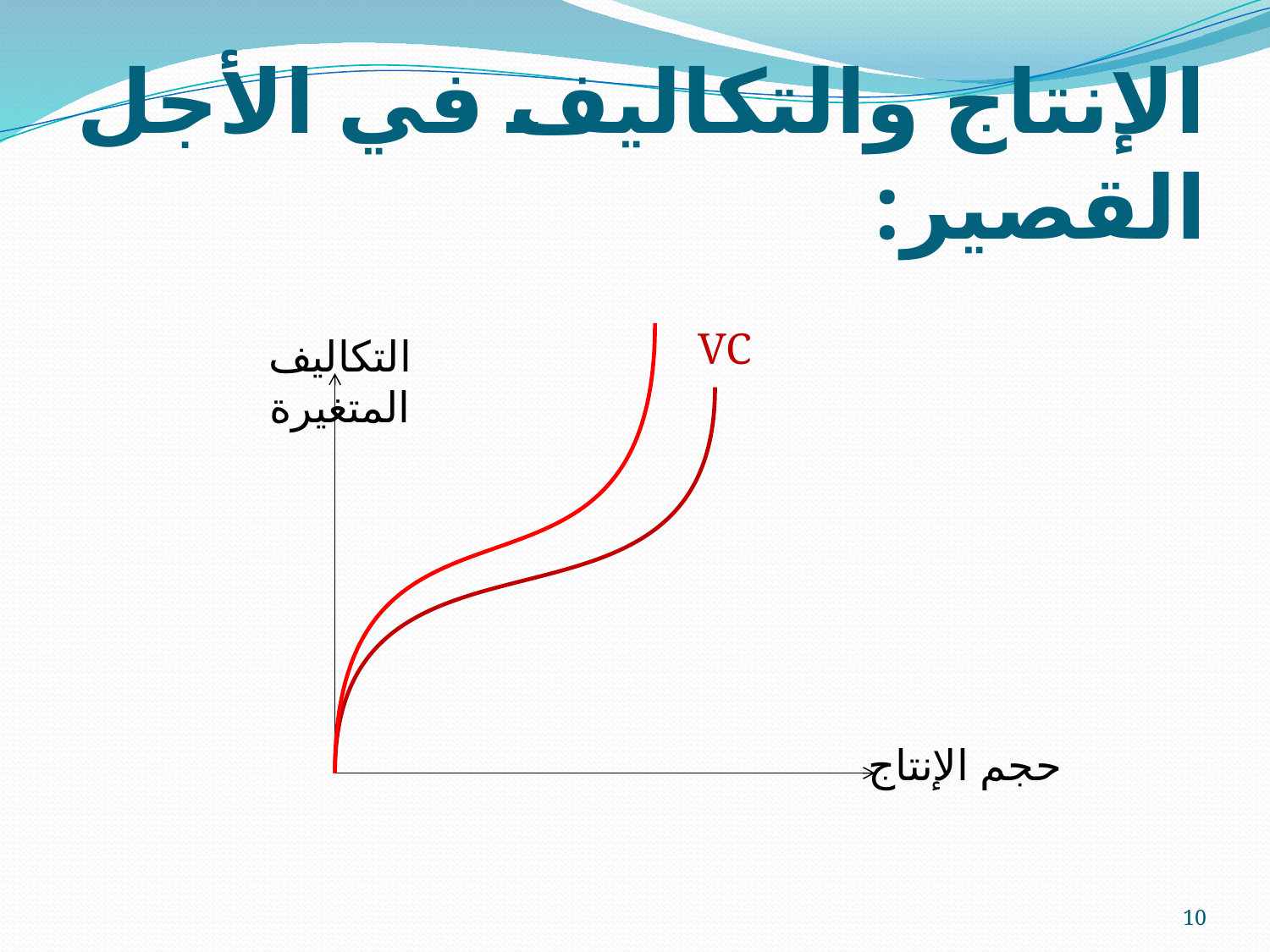

# الإنتاج والتكاليف في الأجل القصير:

VC
التكاليف المتغيرة
حجم الإنتاج
10